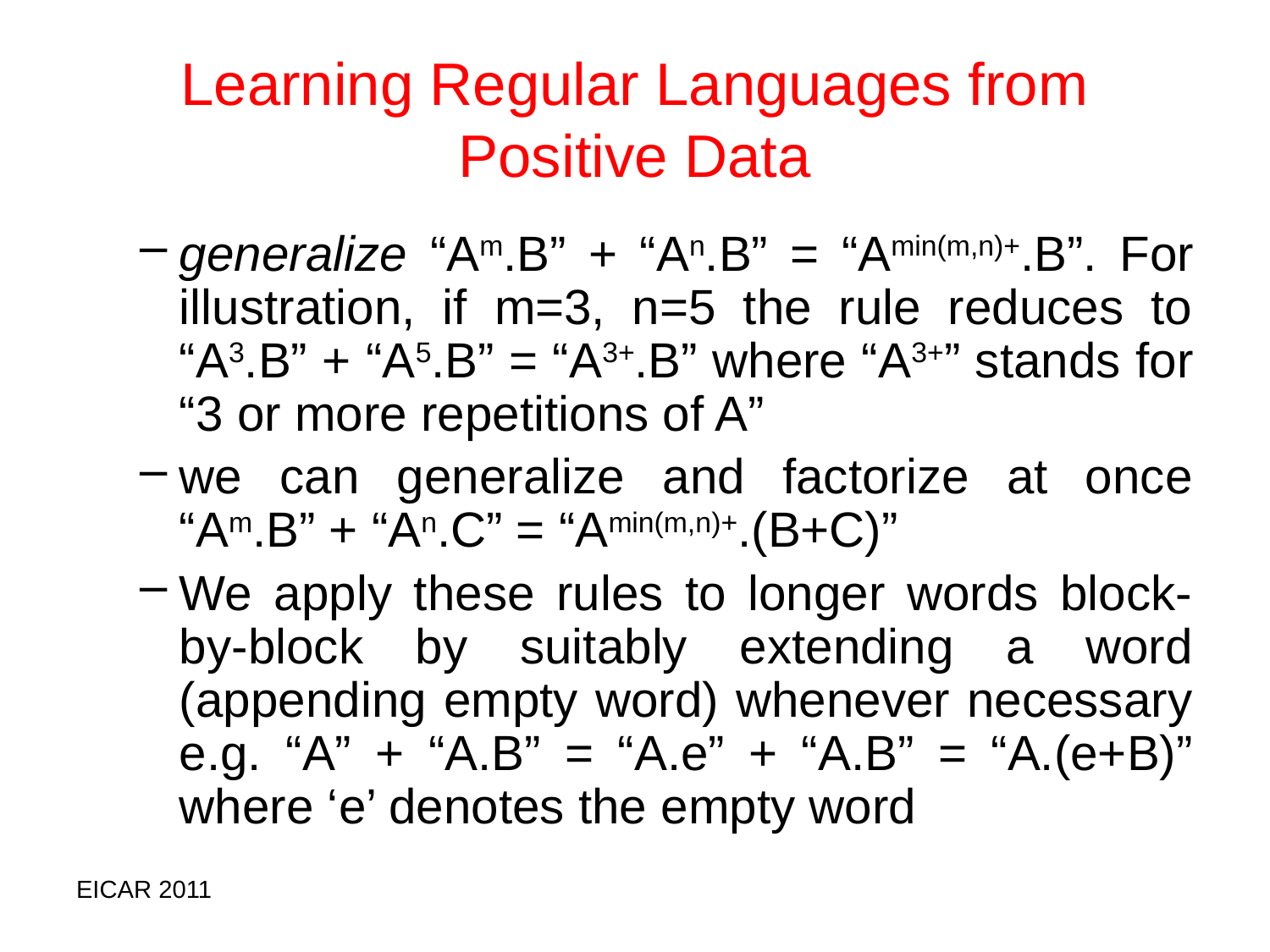

# Learning Regular Languages from Positive Data
generalize “Am.B” + “An.B” = “Amin(m,n)+.B”. For illustration, if m=3, n=5 the rule reduces to “A3.B” + “A5.B” = “A3+.B” where “A3+” stands for “3 or more repetitions of A”
we can generalize and factorize at once “Am.B” + “An.C” = “Amin(m,n)+.(B+C)”
We apply these rules to longer words block-by-block by suitably extending a word (appending empty word) whenever necessary e.g. “A” + “A.B” = “A.e” + “A.B” = “A.(e+B)” where ‘e’ denotes the empty word
EICAR 2011